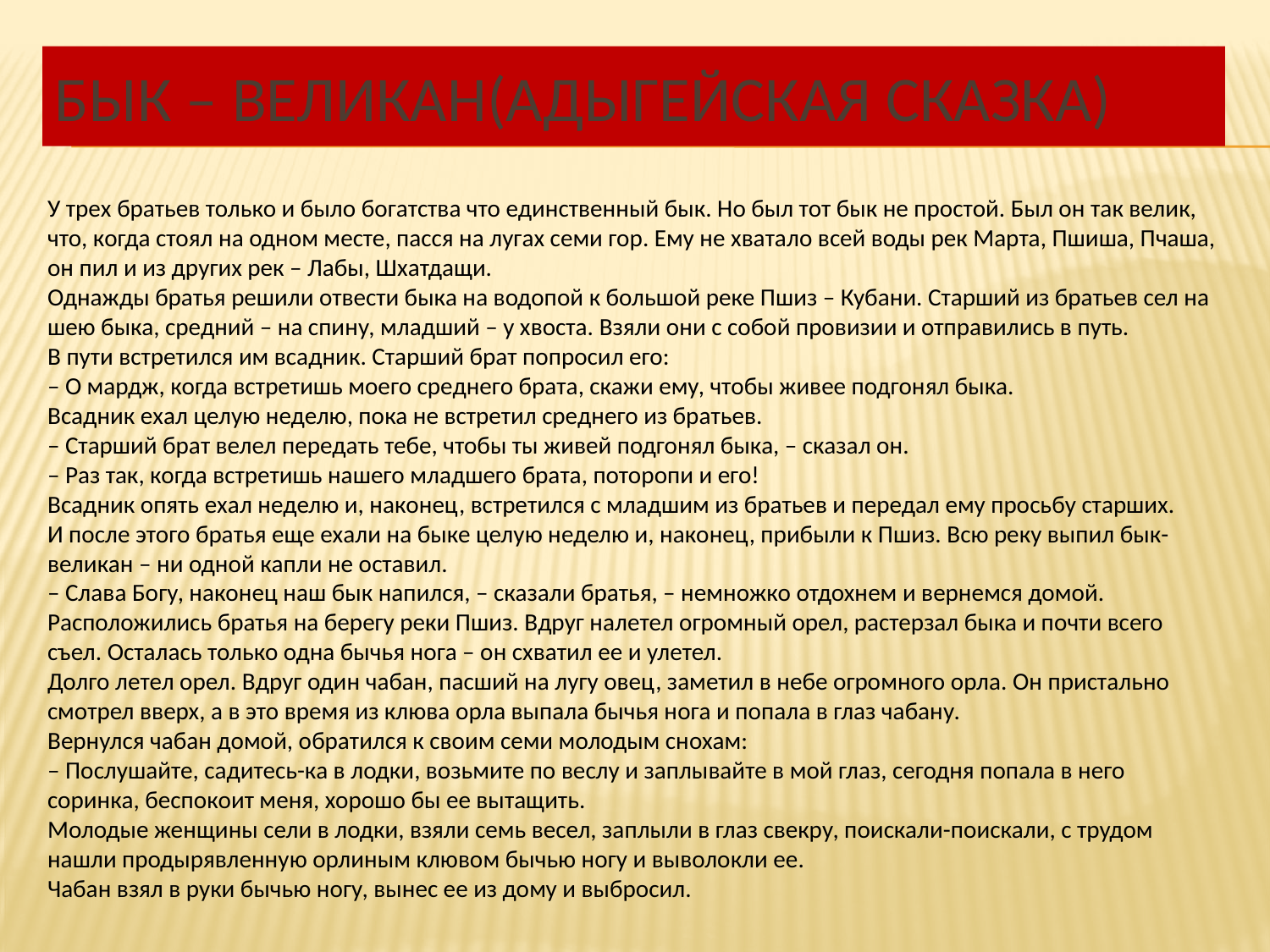

# Бык – великан(адыгейская сказка)

У трех братьев только и было богатства что единственный бык. Но был тот бык не простой. Был он так велик, что, когда стоял на одном месте, пасся на лугах семи гор. Ему не хватало всей воды рек Марта, Пшиша, Пчаша, он пил и из других рек – Лабы, Шхатдащи.
Однажды братья решили отвести быка на водопой к большой реке Пшиз – Кубани. Старший из братьев сел на шею быка, средний – на спину, младший – у хвоста. Взяли они с собой провизии и отправились в путь.
В пути встретился им всадник. Старший брат попросил его:
– О мардж, когда встретишь моего среднего брата, скажи ему, чтобы живее подгонял быка.
Всадник ехал целую неделю, пока не встретил среднего из братьев.
– Старший брат велел передать тебе, чтобы ты живей подгонял быка, – сказал он.
– Раз так, когда встретишь нашего младшего брата, поторопи и его!
Всадник опять ехал неделю и, наконец, встретился с младшим из братьев и передал ему просьбу старших.
И после этого братья еще ехали на быке целую неделю и, наконец, прибыли к Пшиз. Всю реку выпил бык-великан – ни одной капли не оставил.
– Слава Богу, наконец наш бык напился, – сказали братья, – немножко отдохнем и вернемся домой.
Расположились братья на берегу реки Пшиз. Вдруг налетел огромный орел, растерзал быка и почти всего съел. Осталась только одна бычья нога – он схватил ее и улетел.
Долго летел орел. Вдруг один чабан, пасший на лугу овец, заметил в небе огромного орла. Он пристально смотрел вверх, а в это время из клюва орла выпала бычья нога и попала в глаз чабану.
Вернулся чабан домой, обратился к своим семи молодым снохам:
– Послушайте, садитесь-ка в лодки, возьмите по веслу и заплывайте в мой глаз, сегодня попала в него соринка, беспокоит меня, хорошо бы ее вытащить.
Молодые женщины сели в лодки, взяли семь весел, заплыли в глаз свекру, поискали-поискали, с трудом нашли продырявленную орлиным клювом бычью ногу и выволокли ее.
Чабан взял в руки бычью ногу, вынес ее из дому и выбросил.